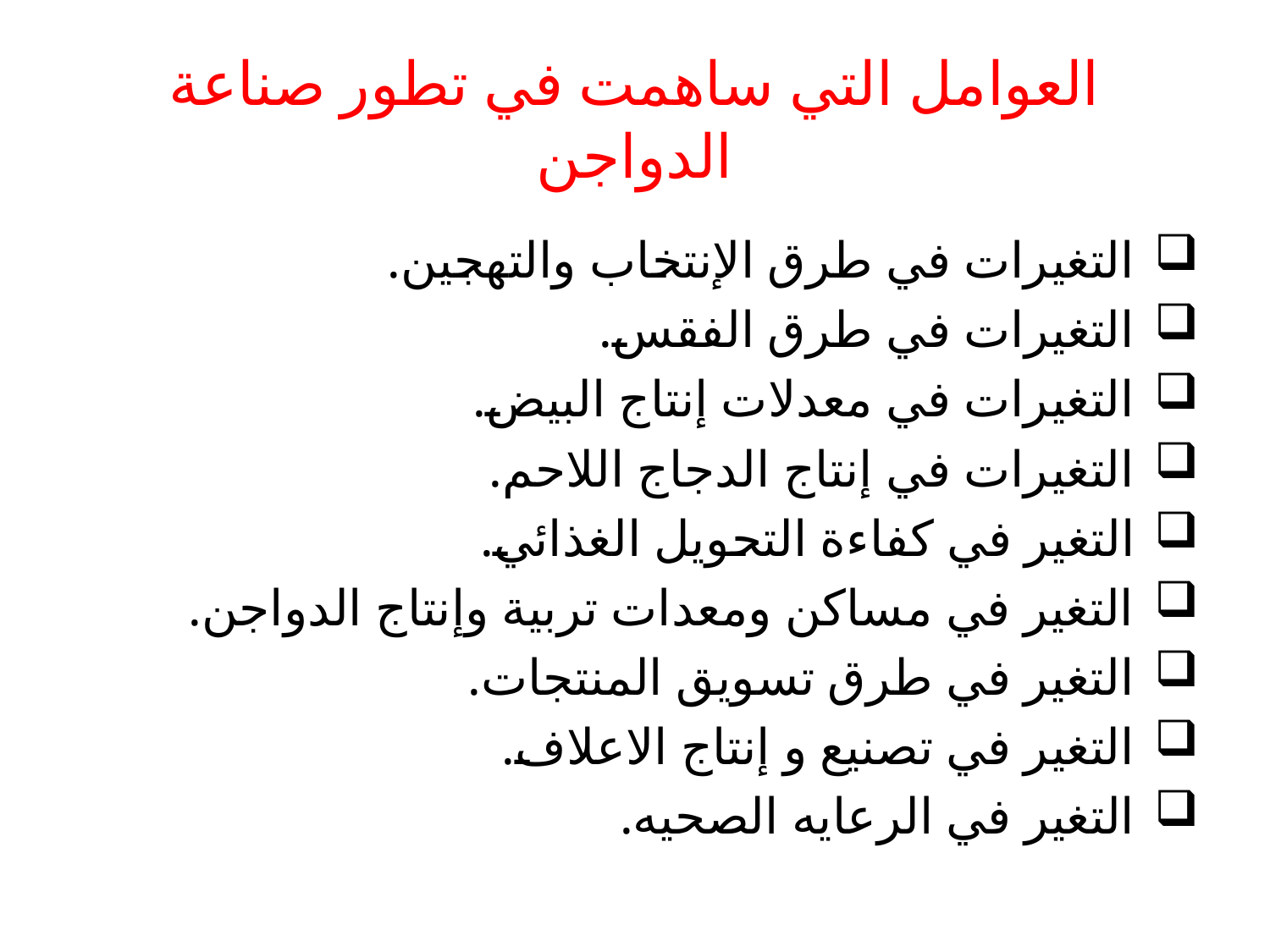

# العوامل التي ساهمت في تطور صناعة الدواجن
 التغيرات في طرق الإنتخاب والتهجين.
 التغيرات في طرق الفقس.
 التغيرات في معدلات إنتاج البيض.
 التغيرات في إنتاج الدجاج اللاحم.
 التغير في كفاءة التحويل الغذائي.
 التغير في مساكن ومعدات تربية وإنتاج الدواجن.
 التغير في طرق تسويق المنتجات.
 التغير في تصنيع و إنتاج الاعلاف.
 التغير في الرعايه الصحيه.